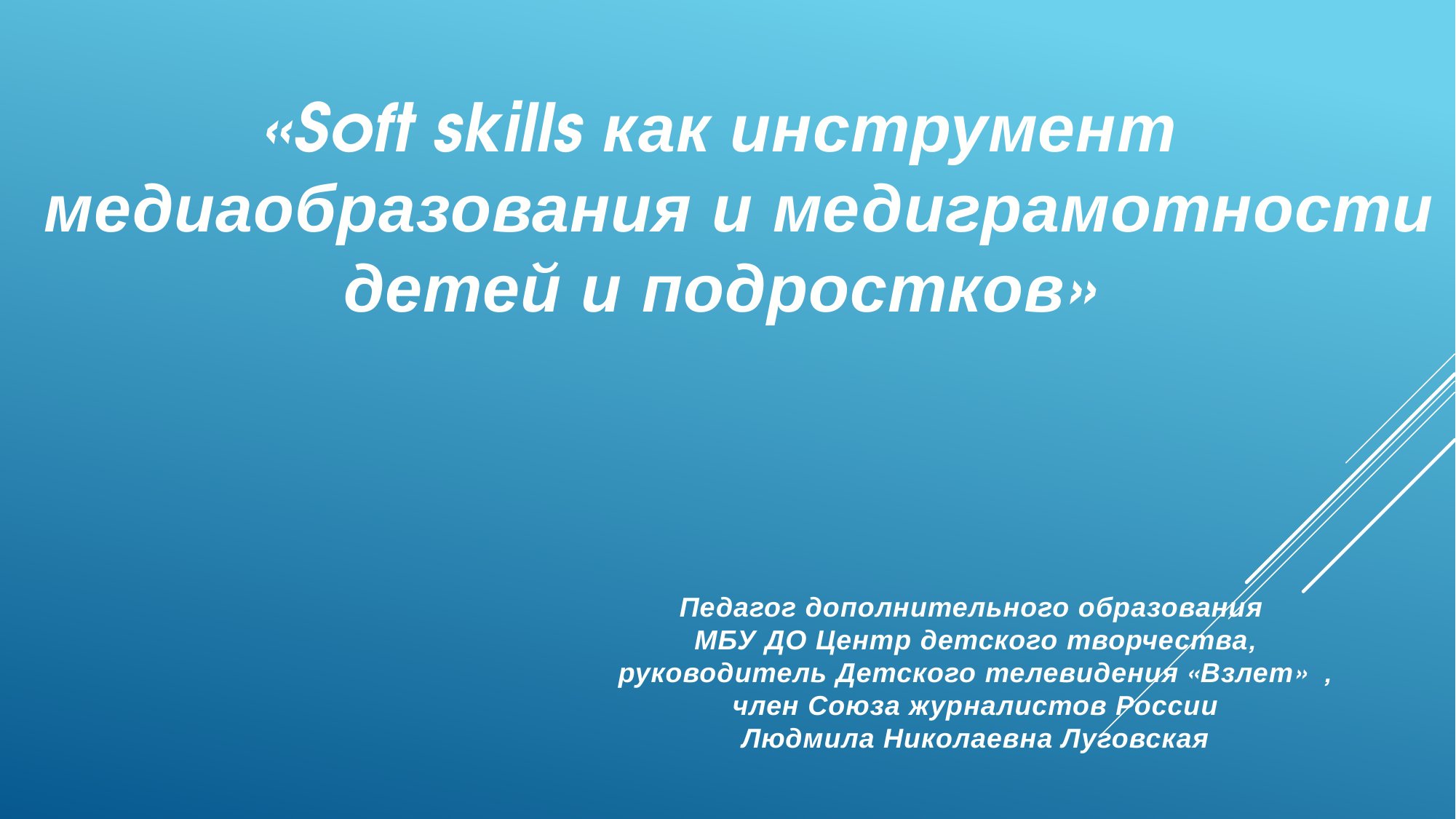

«Soft skills как инструмент
 медиаобразования и медиграмотности
детей и подростков»

Педагог дополнительного образования
МБУ ДО Центр детского творчества,
руководитель Детского телевидения «Взлет»  ,
член Союза журналистов России
Людмила Николаевна Луговская